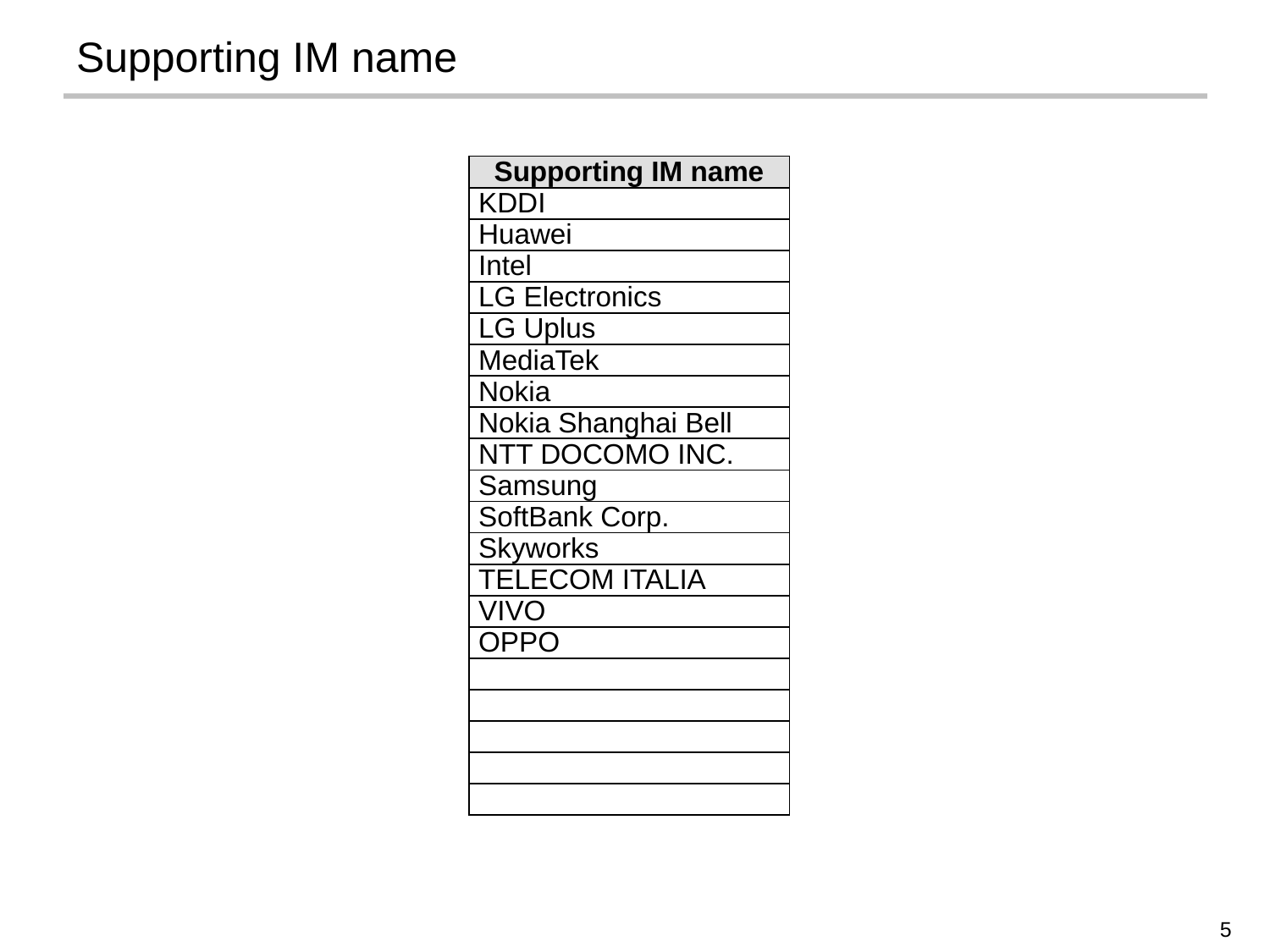

# Supporting IM name
| Supporting IM name |
| --- |
| KDDI |
| Huawei |
| Intel |
| LG Electronics |
| LG Uplus |
| MediaTek |
| Nokia |
| Nokia Shanghai Bell |
| NTT DOCOMO INC. |
| Samsung |
| SoftBank Corp. |
| Skyworks |
| TELECOM ITALIA |
| VIVO |
| OPPO |
|  |
|  |
|  |
|  |
|  |